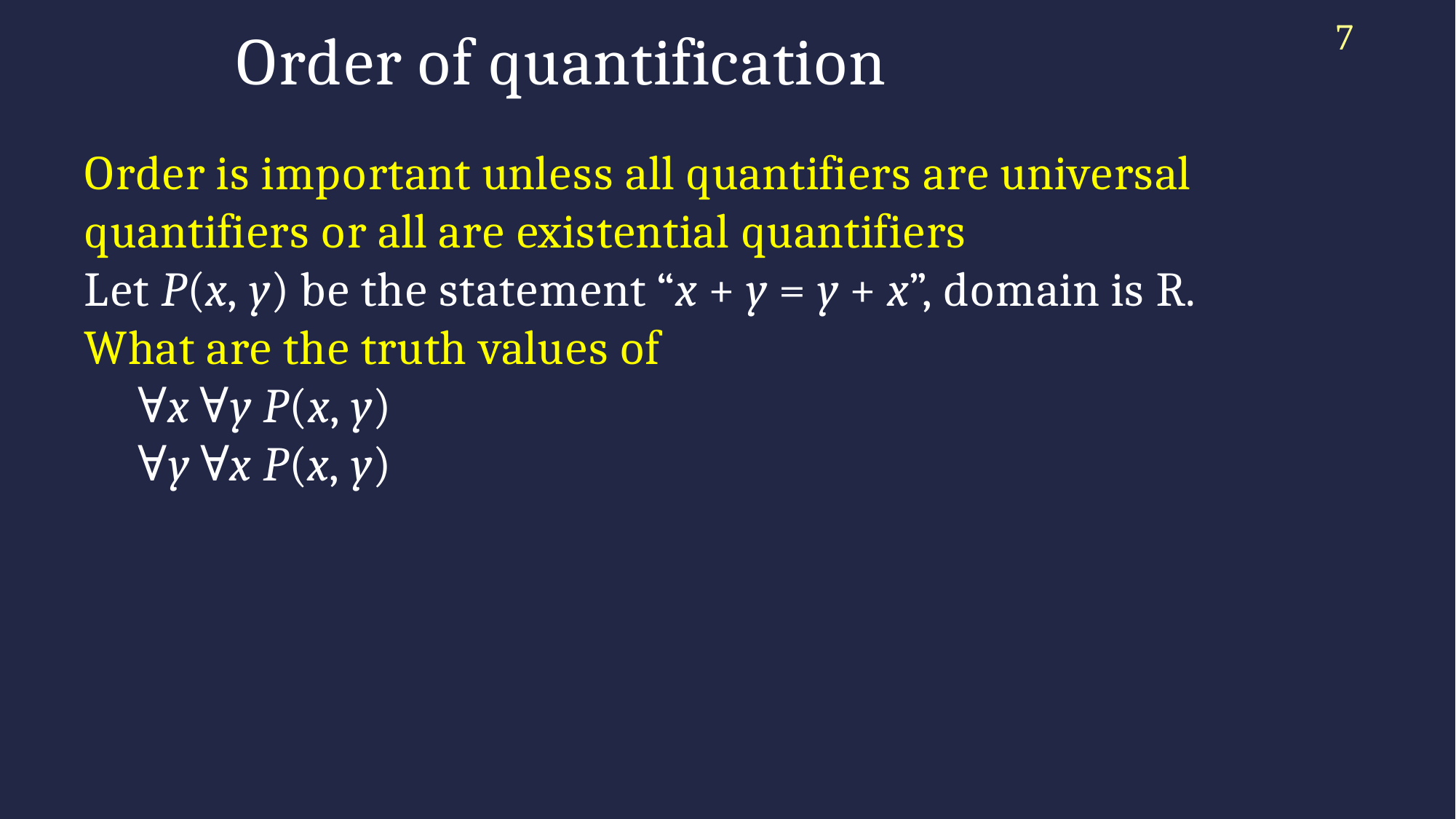

7
# Order of quantification
Order is important unless all quantifiers are universal quantifiers or all are existential quantifiers
Let P(x, y) be the statement “x + y = y + x”, domain is R.
What are the truth values of
∀x ∀y P(x, y)
∀y ∀x P(x, y)